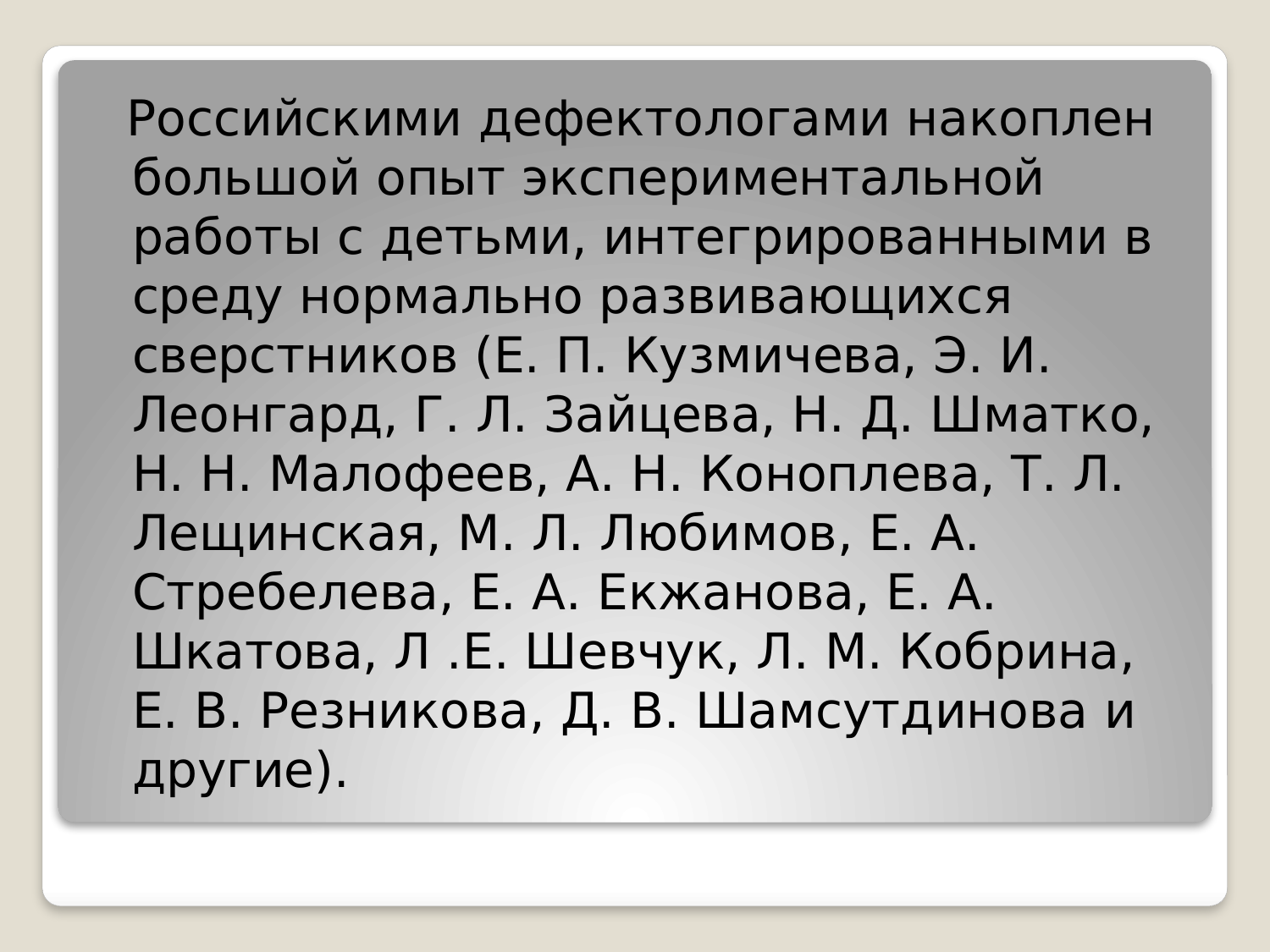

Российскими дефектологами накоплен большой опыт экспериментальной работы с детьми, интегрированными в среду нормально развивающихся сверстников (Е. П. Кузмичева, Э. И. Леонгард, Г. Л. Зайцева, Н. Д. Шматко, Н. Н. Малофеев, А. Н. Коноплева, Т. Л. Лещинская, М. Л. Любимов, Е. А. Стребелева, Е. А. Екжанова, Е. А. Шкатова, Л .Е. Шевчук, Л. М. Кобрина, Е. В. Резникова, Д. В. Шамсутдинова и другие).